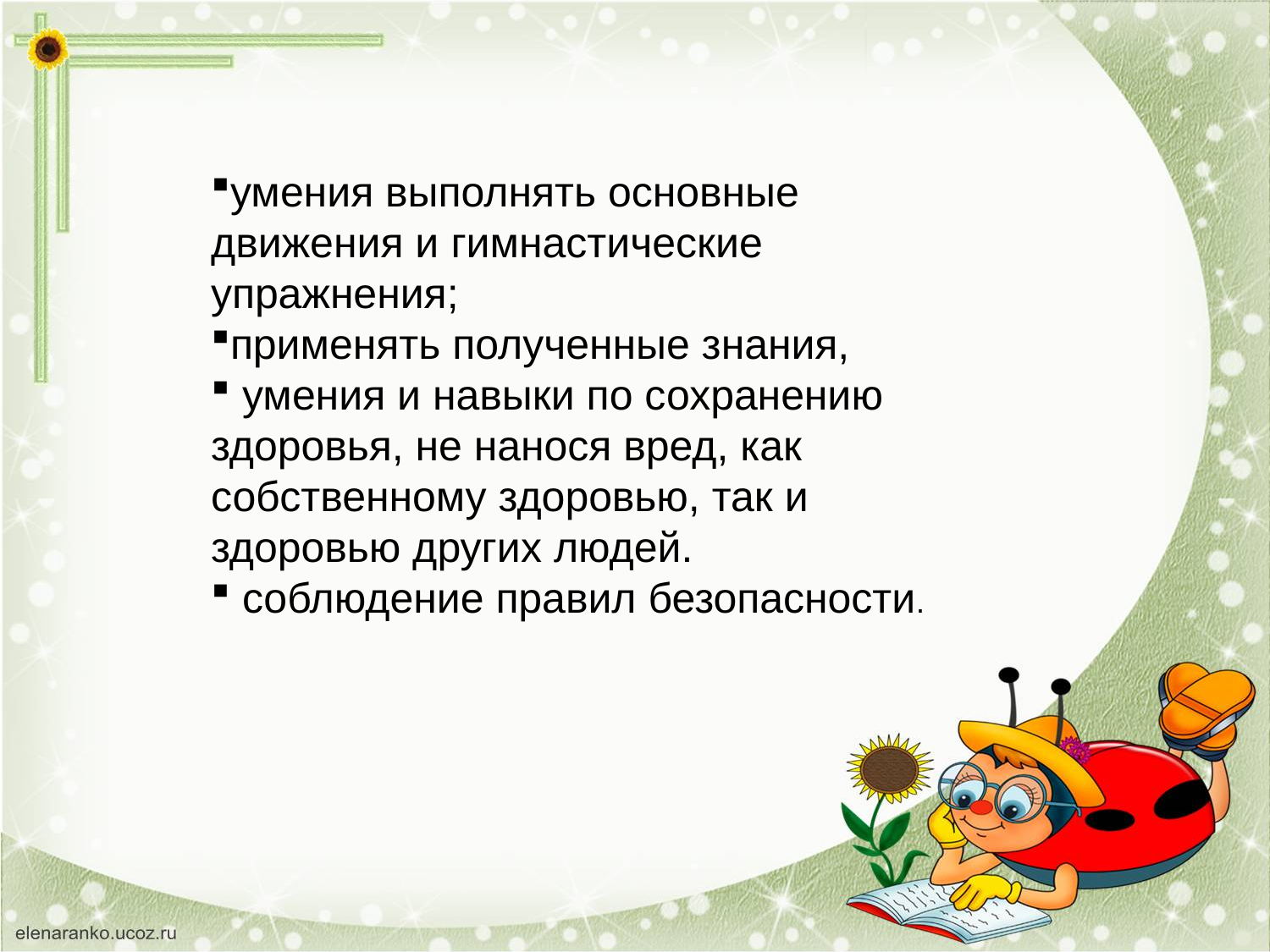

умения выполнять основные движения и гимнастические упражнения;
применять полученные знания,
 умения и навыки по сохранению здоровья, не нанося вред, как собственному здоровью, так и здоровью других людей.
 соблюдение правил безопасности.